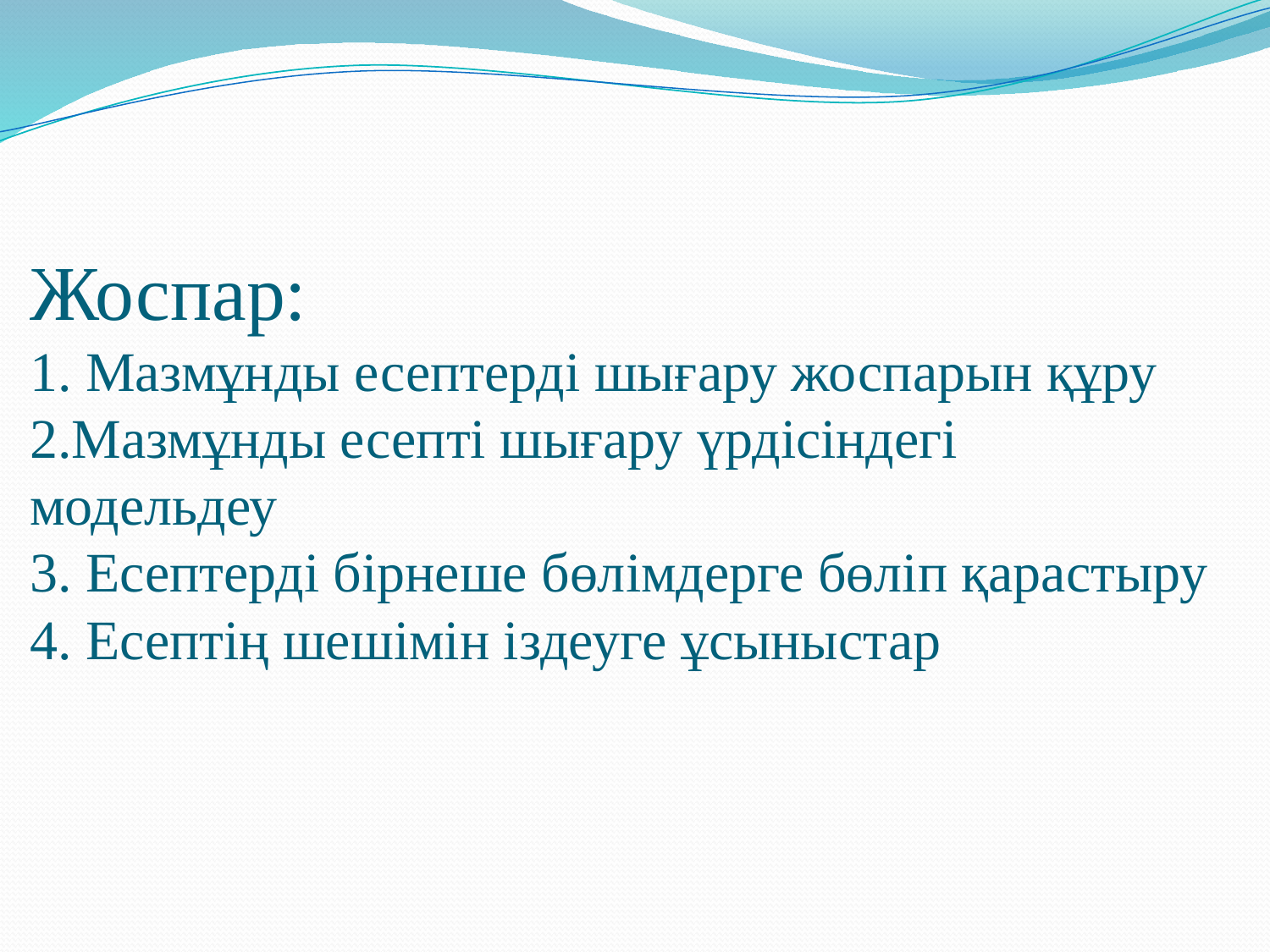

# Жоспар: 1. Мазмұнды есептерді шығару жоспарын құру 2.Мазмұнды есепті шығару үрдісіндегі модельдеу 3. Есептерді бірнеше бөлімдерге бөліп қарастыру 4. Есептің шешімін іздеуге ұсыныстар